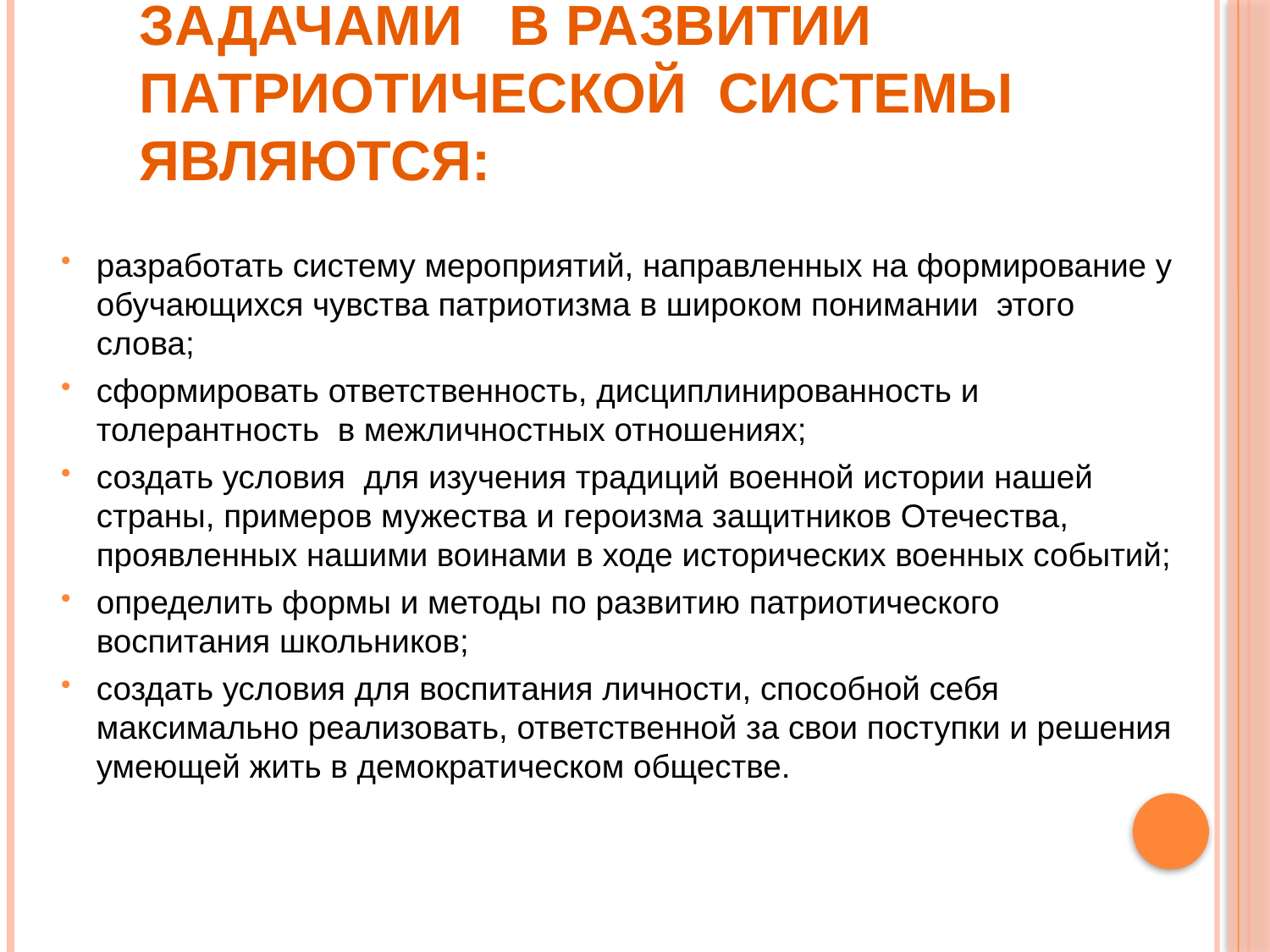

# Задачами   в развитии патриотической  системы  являются:
разработать систему мероприятий, направленных на формирование у обучающихся чувства патриотизма в широком понимании  этого слова;
сформировать ответственность, дисциплинированность и толерантность  в межличностных отношениях;
создать условия  для изучения традиций военной истории нашей страны, примеров мужества и героизма защитников Отечества, проявленных нашими воинами в ходе исторических военных событий;
определить формы и методы по развитию патриотического  воспитания школьников;
создать условия для воспитания личности, способной себя максимально реализовать, ответственной за свои поступки и решения умеющей жить в демократическом обществе.